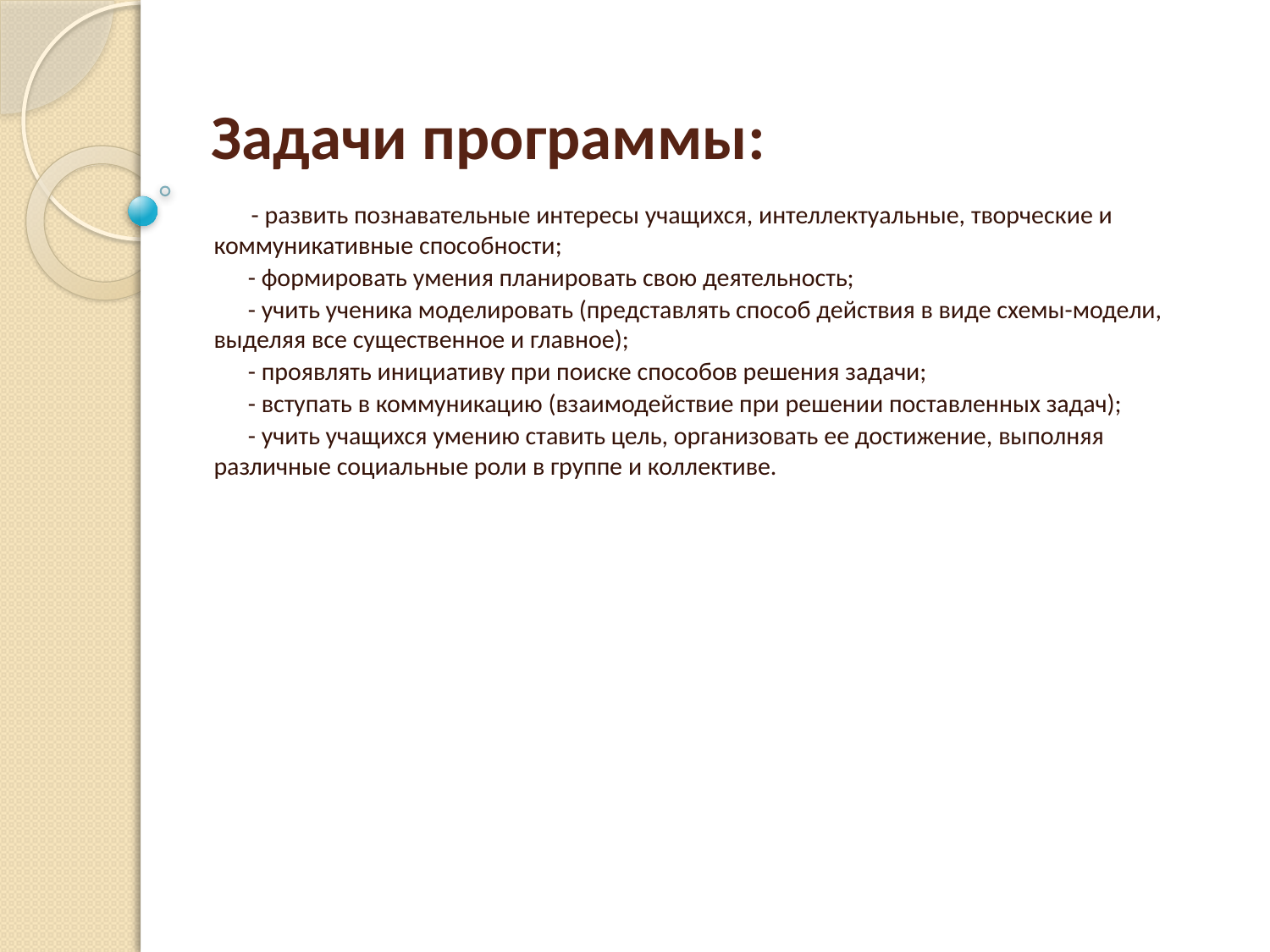

# Задачи программы:
      - развить познавательные интересы учащихся, интеллектуальные, творческие и коммуникативные способности;
      - формировать умения планировать свою деятельность;
      - учить ученика моделировать (представлять способ действия в виде схемы-модели, выделяя все существенное и главное);
      - проявлять инициативу при поиске способов решения задачи;
      - вступать в коммуникацию (взаимодействие при решении поставленных задач);
      - учить учащихся умению ставить цель, организовать ее достижение, выполняя различные социальные роли в группе и коллективе.